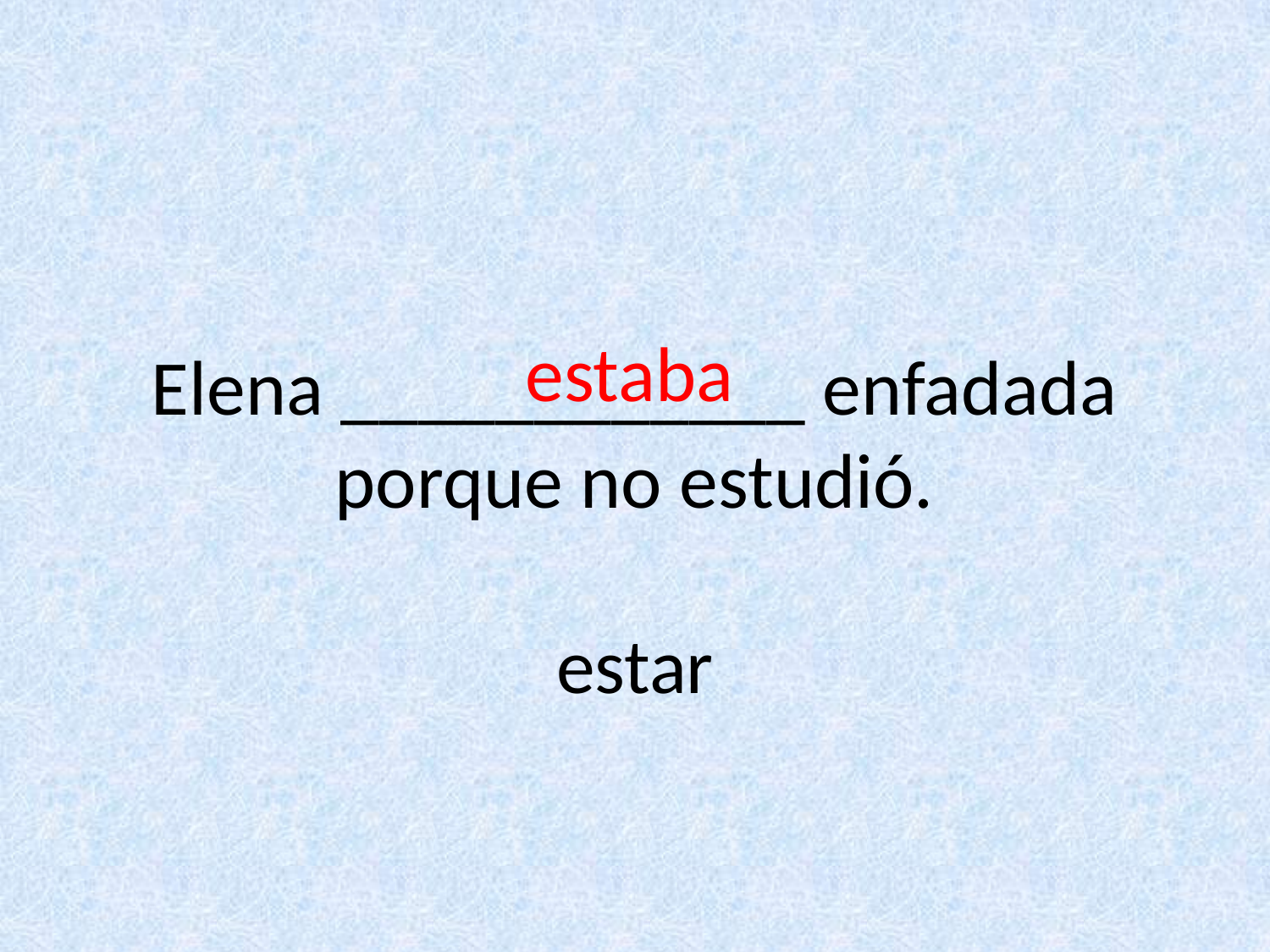

# Elena ____________ enfadada porque no estudió. estar
estaba